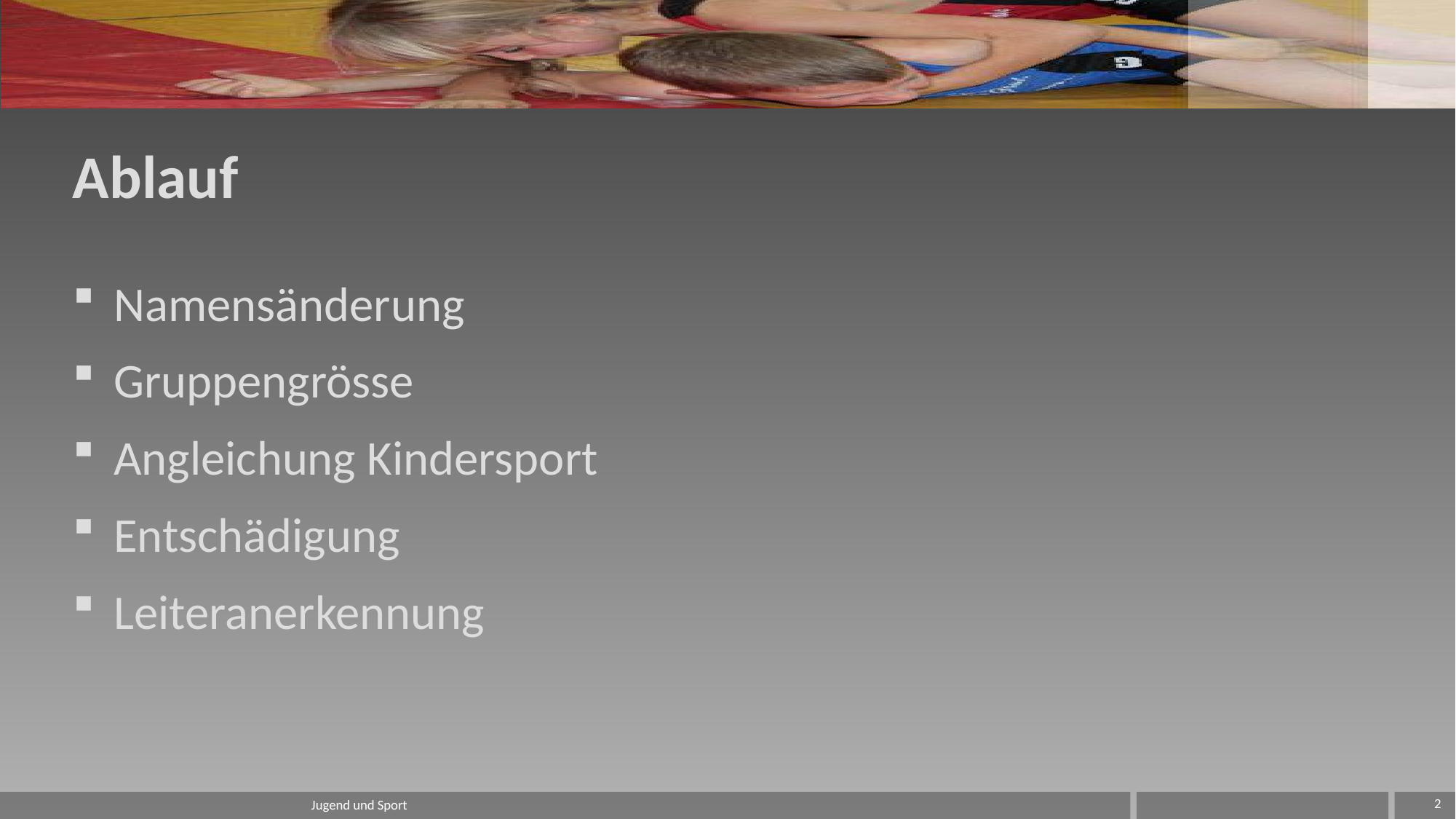

# Ablauf
Namensänderung
Gruppengrösse
Angleichung Kindersport
Entschädigung
Leiteranerkennung
Jugend und Sport
2